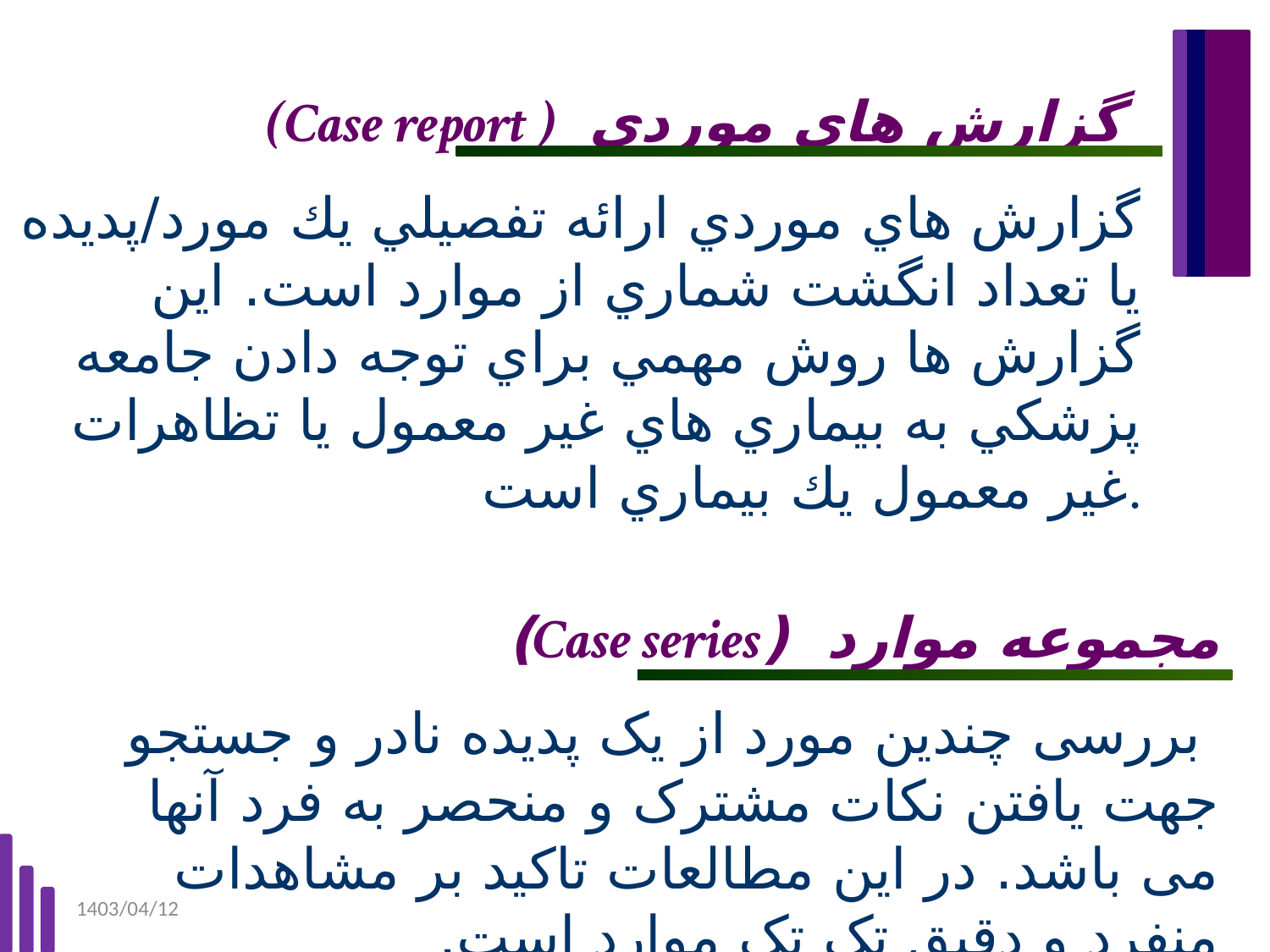

(Case report )   گزارش هاي موردي
گزارش هاي موردي ارائه تفصيلي يك مورد/پدیده يا تعداد انگشت شماري از موارد است. اين گزارش ها روش مهمي براي توجه دادن جامعه پزشكي به بيماري هاي غير معمول يا تظاهرات غير معمول يك بيماري است.

مجموعه موارد  (Case series)
 بررسی چندین مورد از یک پدیده نادر و جستجو جهت یافتن نکات مشترک و منحصر به فرد آنها می باشد. در این مطالعات تاکید بر مشاهدات منفرد و دقیق تک تک موارد است.

1403/04/12
Ahmad Naghibzadeh-Tahami